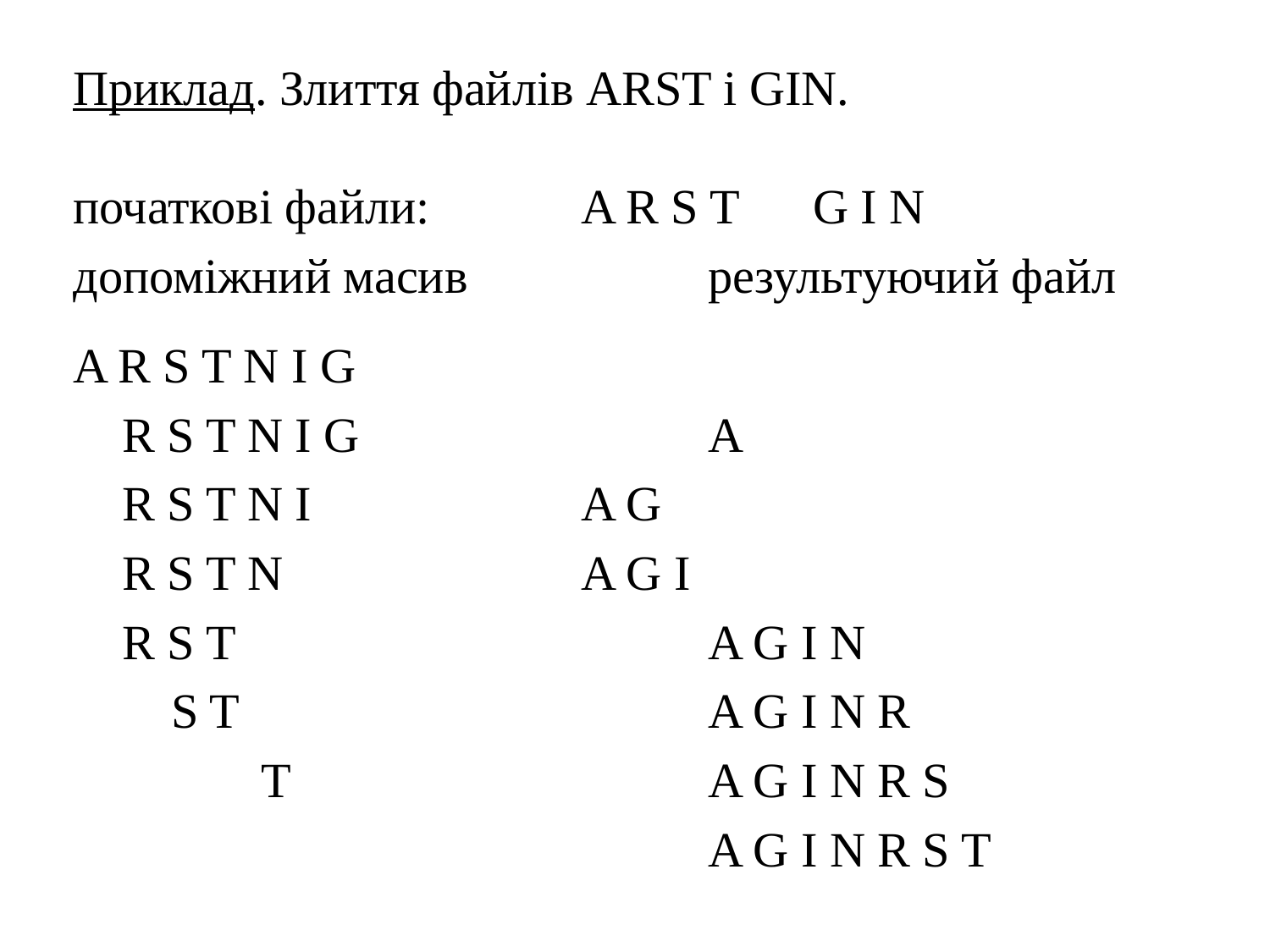

Приклад. Злиття файлів ARST і GIN.
	початкові файли: 		A R S T      G I N
	допоміжний масив		результуючий файл
	A R S T N I G
	    R S T N I G			A
	    R S T N I			A G
	    R S T N 			A G I
	    R S T				A G I N
	        S T				A G I N R
		     T				A G I N R S
						A G I N R S T